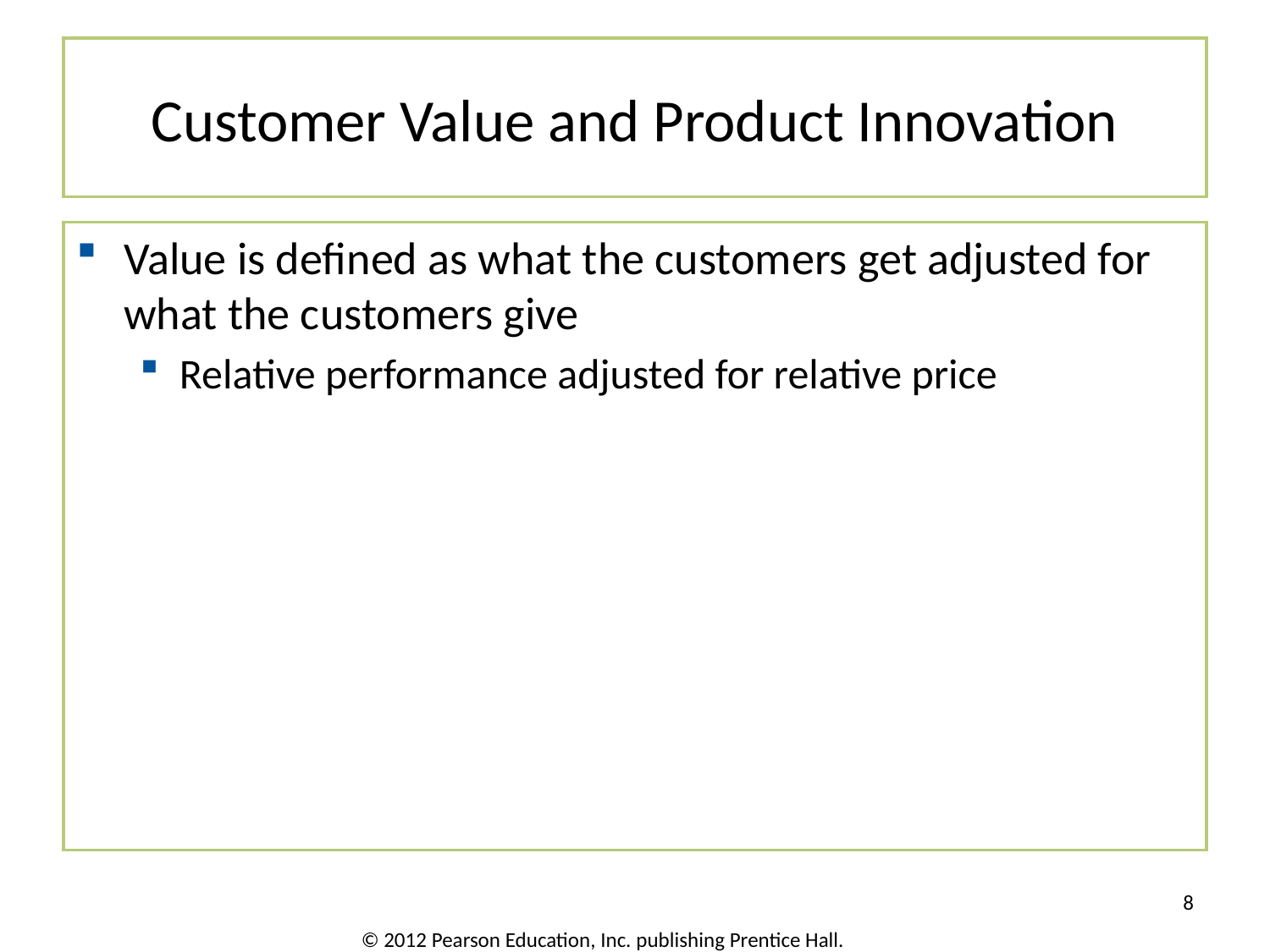

# Customer Value and Product Innovation
Value is defined as what the customers get adjusted for what the customers give
Relative performance adjusted for relative price

8